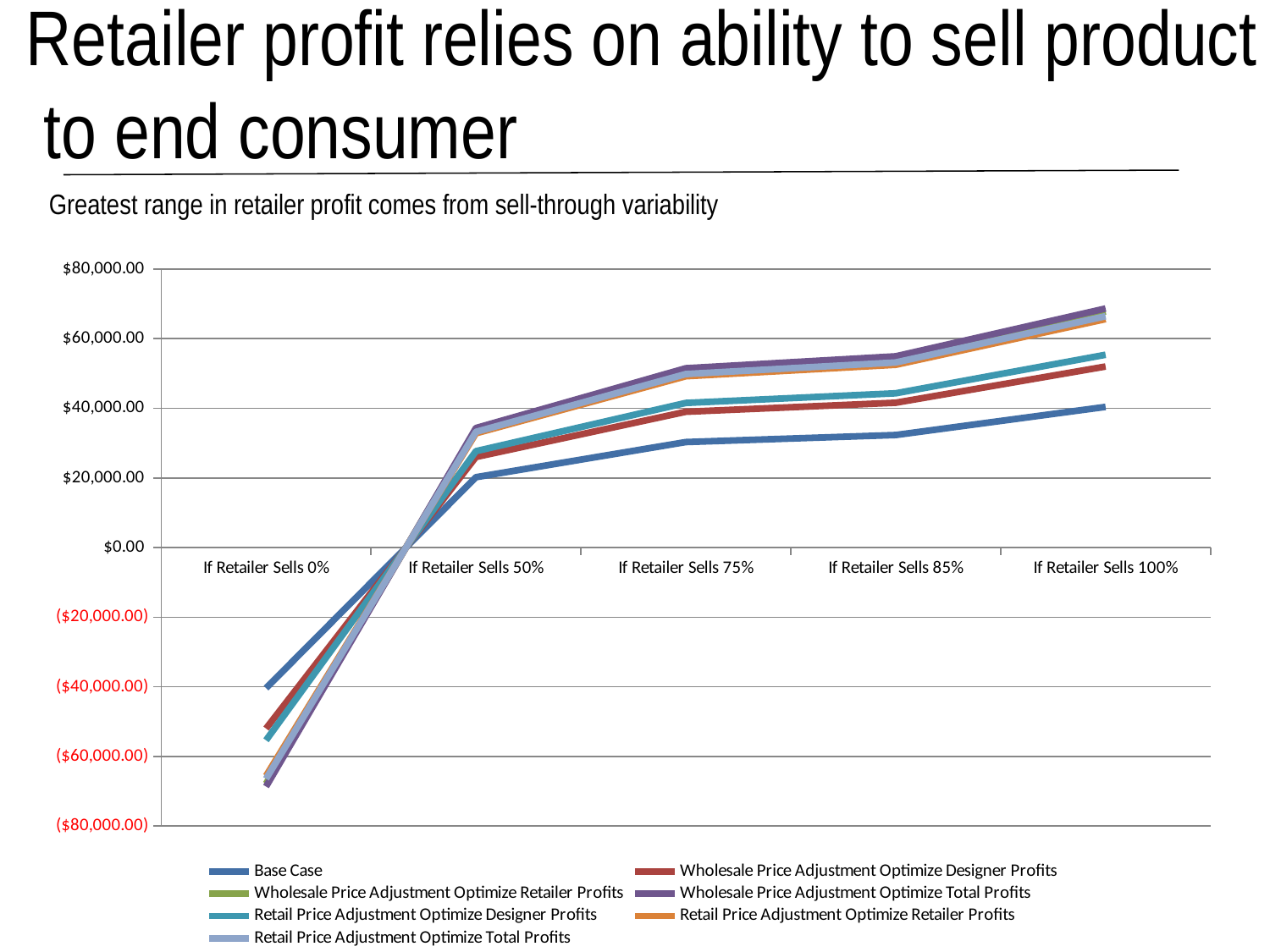

# Retailer profit relies on ability to sell product  to end consumer
Greatest range in retailer profit comes from sell-through variability

### Chart

| Category |  | Wholesale Price Adjustment Optimize Designer Profits | Wholesale Price Adjustment Optimize Retailer Profits | Wholesale Price Adjustment Optimize Total Profits | Retail Price Adjustment Optimize Designer Profits | Retail Price Adjustment Optimize Retailer Profits | Retail Price Adjustment Optimize Total Profits |
|---|---|---|---|---|---|---|---|
| If Retailer Sells 0% | -40398.08 | -51999.73 | -67836.93 | -68663.58 | -55375.76 | -65611.26 | -66448.25 |
| If Retailer Sells 50% | 20199.04 | 25999.865 | 33918.465 | 34331.79 | 27687.88 | 32805.63 | 33224.125 |
| If Retailer Sells 75% | 30298.56 | 38999.79749999999 | 50877.69749999999 | 51497.685 | 41531.82 | 49208.445 | 49836.1875 |
| If Retailer Sells 85% | 32318.464 | 41599.78400000001 | 54269.544 | 54930.864 | 44300.60800000001 | 52489.008 | 53158.60000000001 |
| If Retailer Sells 100% | 40398.08 | 51999.73 | 67836.93 | 68663.58 | 55375.76 | 65611.26 | 66448.25 |